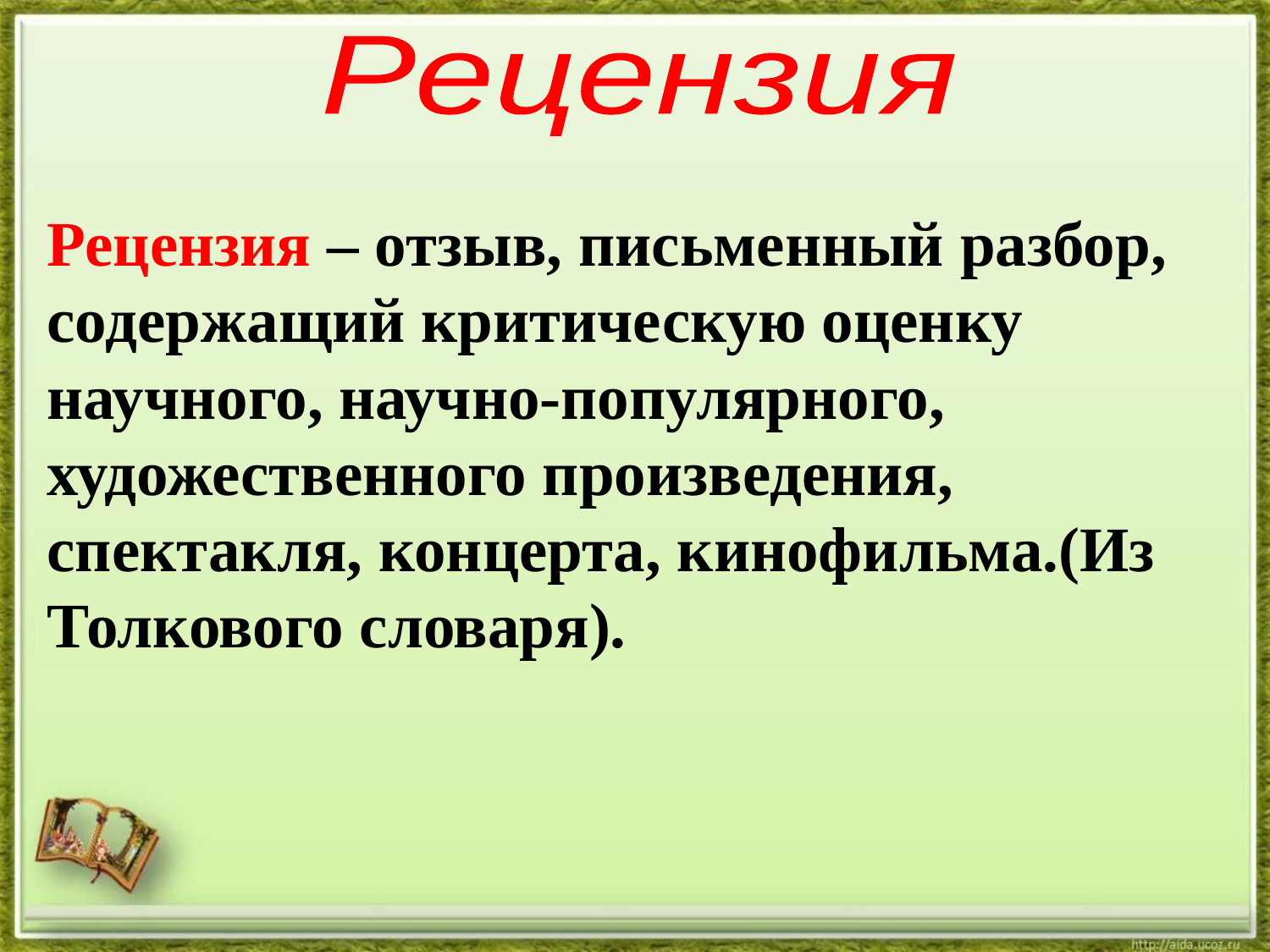

Рецензия

Рецензия – отзыв, письменный разбор, содержащий критическую оценку научного, научно-популярного, художественного произведения, спектакля, концерта, кинофильма.(Из Толкового словаря).